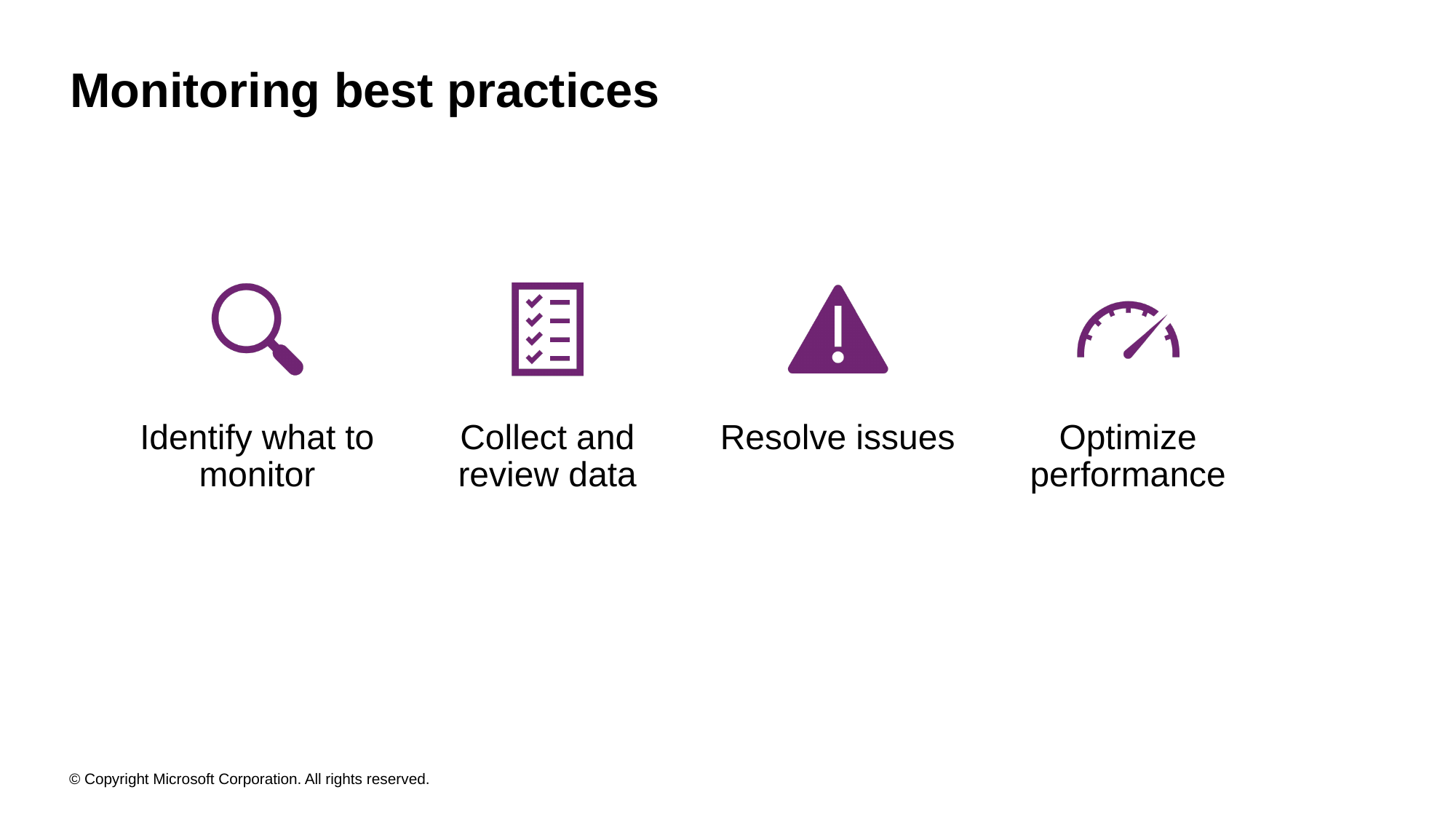

# Monitoring best practices
Identify what to monitor
Collect and review data
Resolve issues
Optimize performance
© Copyright Microsoft Corporation. All rights reserved.